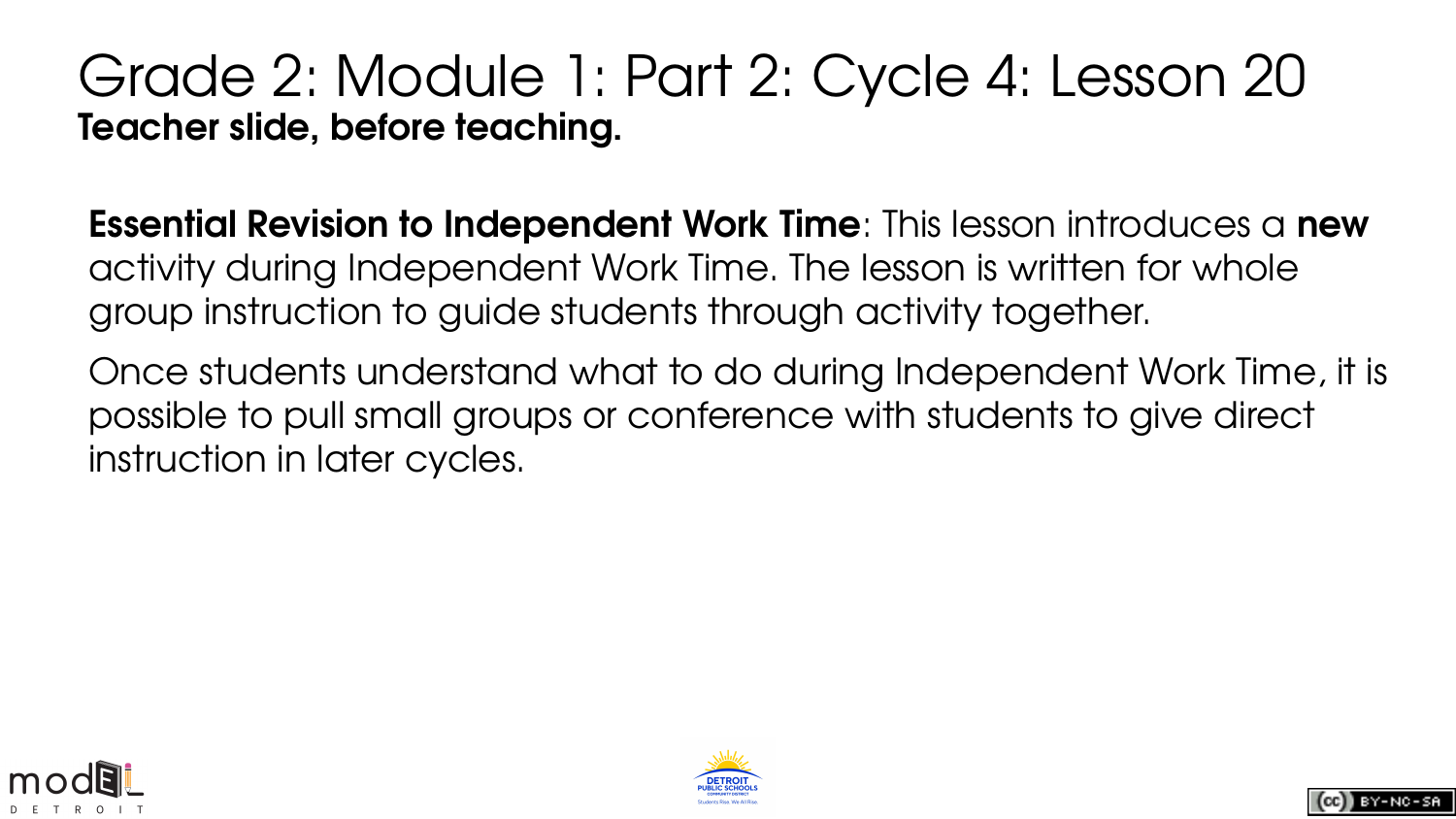

# Grade 2: Module 1: Part 2: Cycle 4: Lesson 20
Teacher slide, before teaching.
Essential Revision to Independent Work Time: This lesson introduces a new activity during Independent Work Time. The lesson is written for whole group instruction to guide students through activity together.
Once students understand what to do during Independent Work Time, it is possible to pull small groups or conference with students to give direct instruction in later cycles.